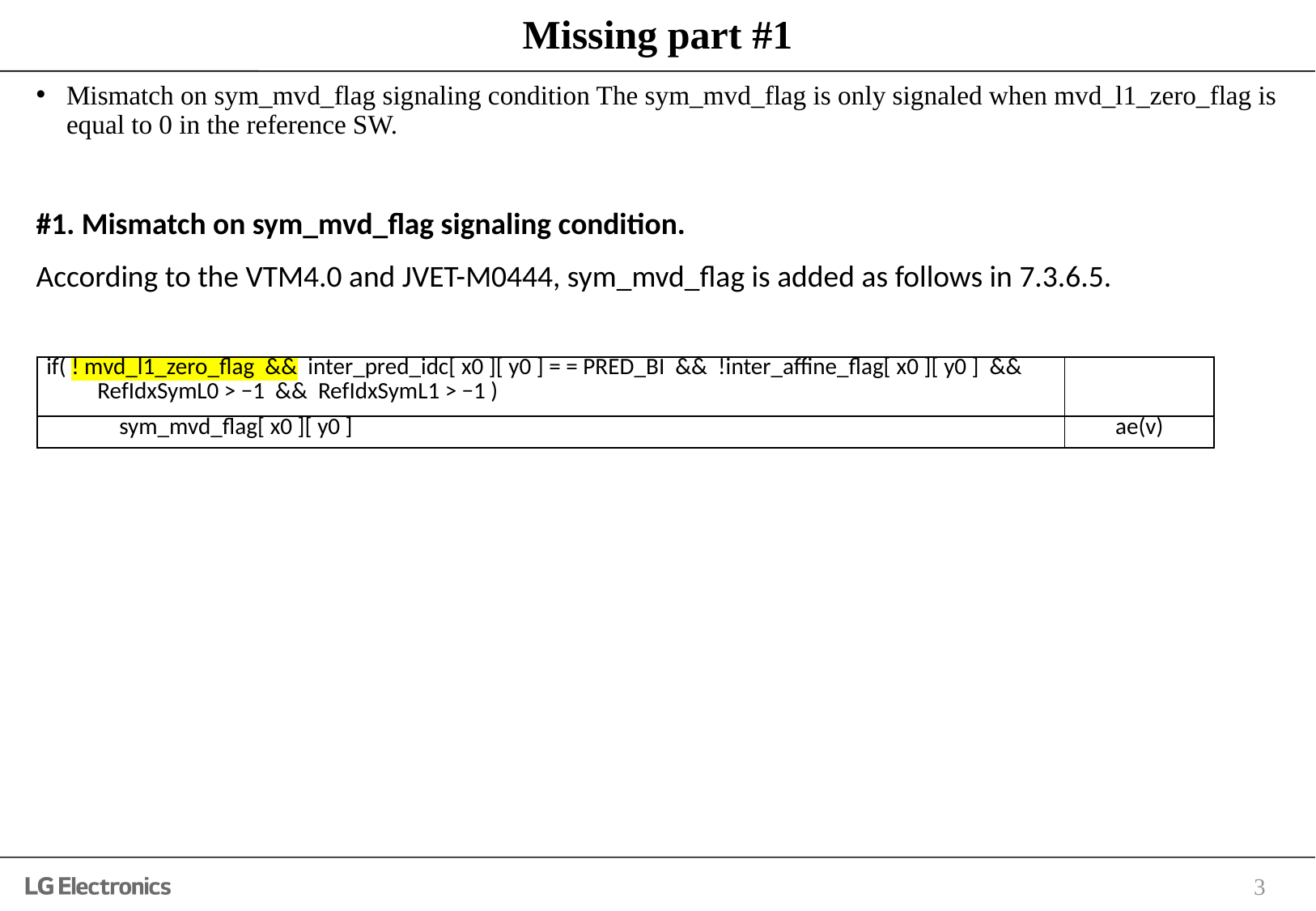

# Missing part #1
Mismatch on sym_mvd_flag signaling condition The sym_mvd_flag is only signaled when mvd_l1_zero_flag is equal to 0 in the reference SW.

#1. Mismatch on sym_mvd_flag signaling condition.

According to the VTM4.0 and JVET-M0444, sym_mvd_flag is added as follows in 7.3.6.5.

| if( ! mvd\_l1\_zero\_flag && inter\_pred\_idc[ x0 ][ y0 ] = = PRED\_BI && !inter\_affine\_flag[ x0 ][ y0 ] && RefIdxSymL0 > −1 && RefIdxSymL1 > −1 ) |  |
| --- | --- |
| sym\_mvd\_flag[ x0 ][ y0 ] | ae(v) |
3